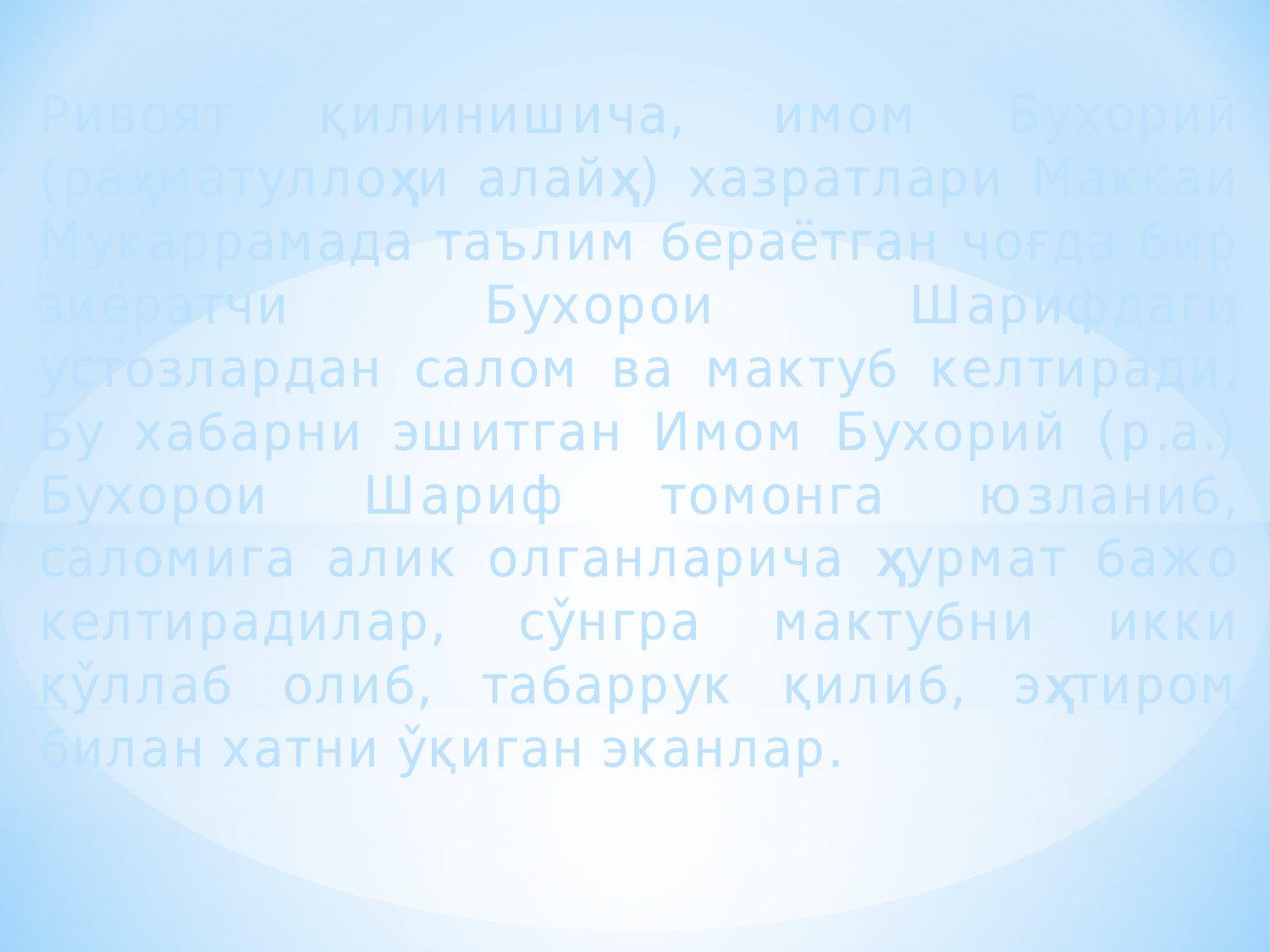

Ривоят қилинишича, имом Бухорий (раҳматуллоҳи алайҳ) хазратлари Маккаи Мукаррамада таълим бераётган чоғда бир зиёратчи Бухорои Шарифдаги устозлардан салом ва мактуб келтиради. Бу хабарни эшитган Имом Бухорий (р.а.) Бухорои Шариф томонга юзланиб, саломига алик олганларича ҳурмат бажо келтирадилар, сўнгра мактубни икки қўллаб олиб, табаррук қилиб, эҳтиром билан хатни ўқиган эканлар.